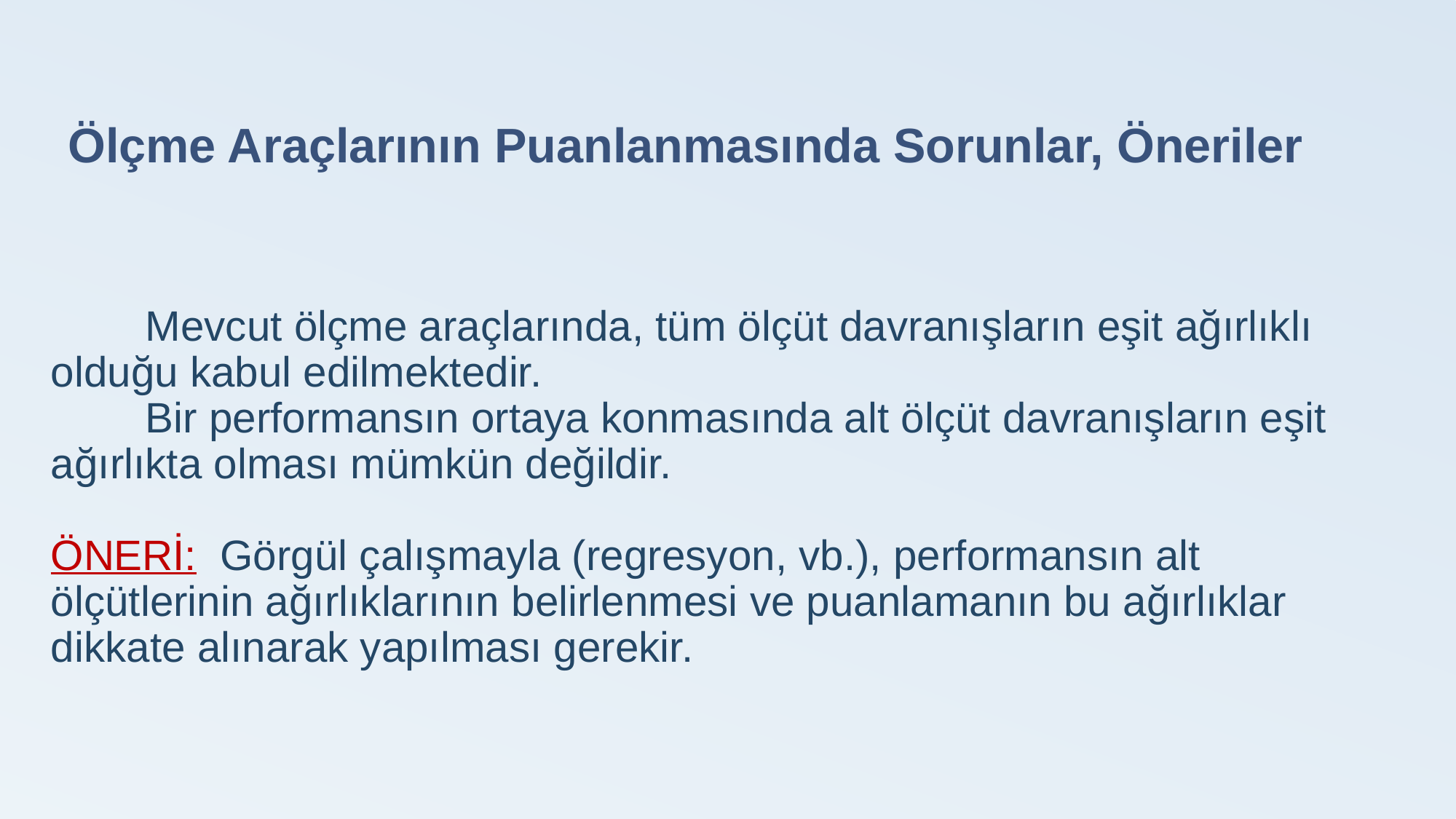

# Ölçme Araçlarının Puanlanmasında Sorunlar, Öneriler

        Mevcut ölçme araçlarında, tüm ölçüt davranışların eşit ağırlıklı olduğu kabul edilmektedir.
        Bir performansın ortaya konmasında alt ölçüt davranışların eşit ağırlıkta olması mümkün değildir.

ÖNERİ:  Görgül çalışmayla (regresyon, vb.), performansın alt ölçütlerinin ağırlıklarının belirlenmesi ve puanlamanın bu ağırlıklar dikkate alınarak yapılması gerekir.